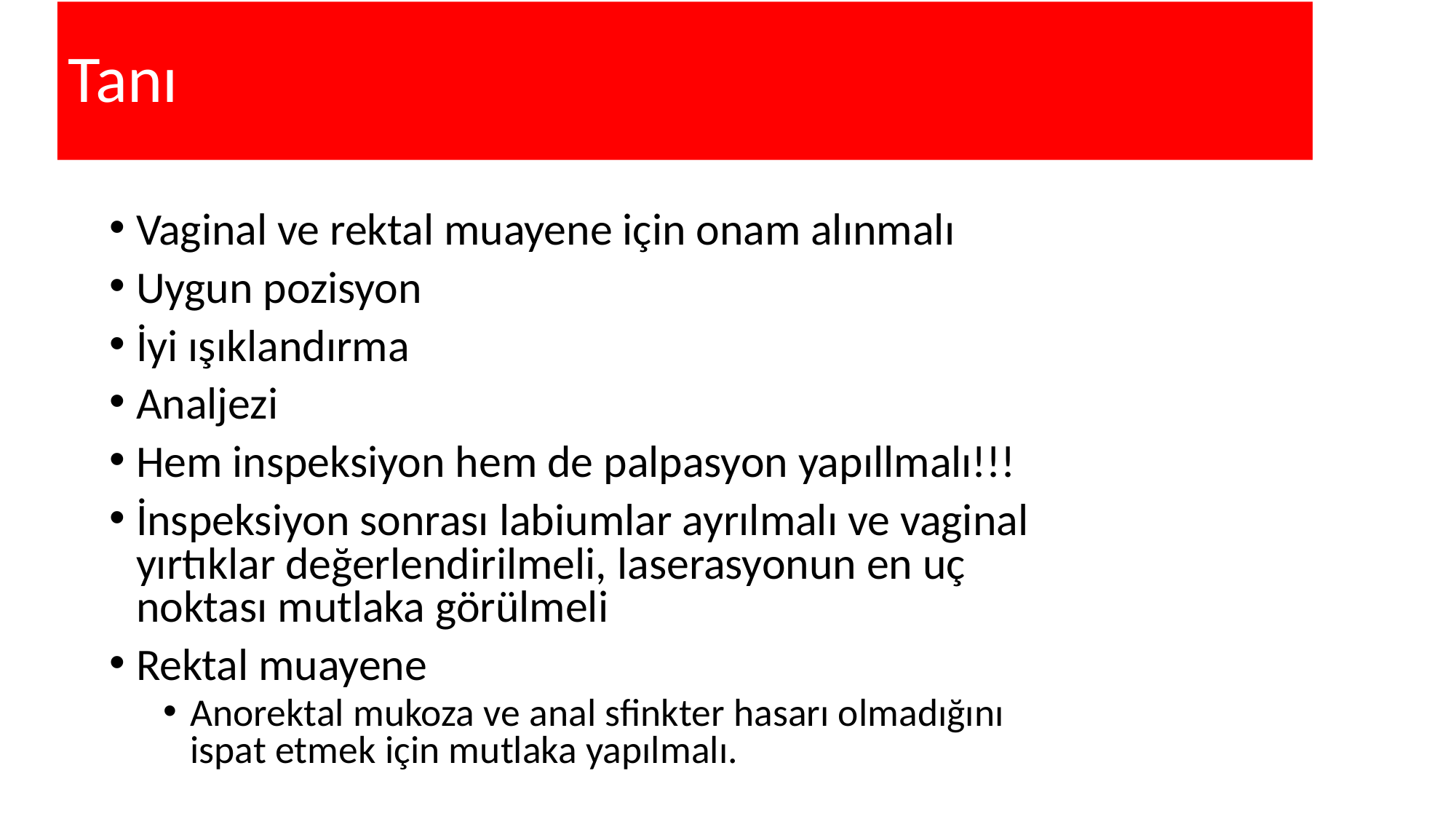

# Tanı
Vaginal ve rektal muayene için onam alınmalı
Uygun pozisyon
İyi ışıklandırma
Analjezi
Hem inspeksiyon hem de palpasyon yapıllmalı!!!
İnspeksiyon sonrası labiumlar ayrılmalı ve vaginal yırtıklar değerlendirilmeli, laserasyonun en uç noktası mutlaka görülmeli
Rektal muayene
Anorektal mukoza ve anal sfinkter hasarı olmadığını ispat etmek için mutlaka yapılmalı.